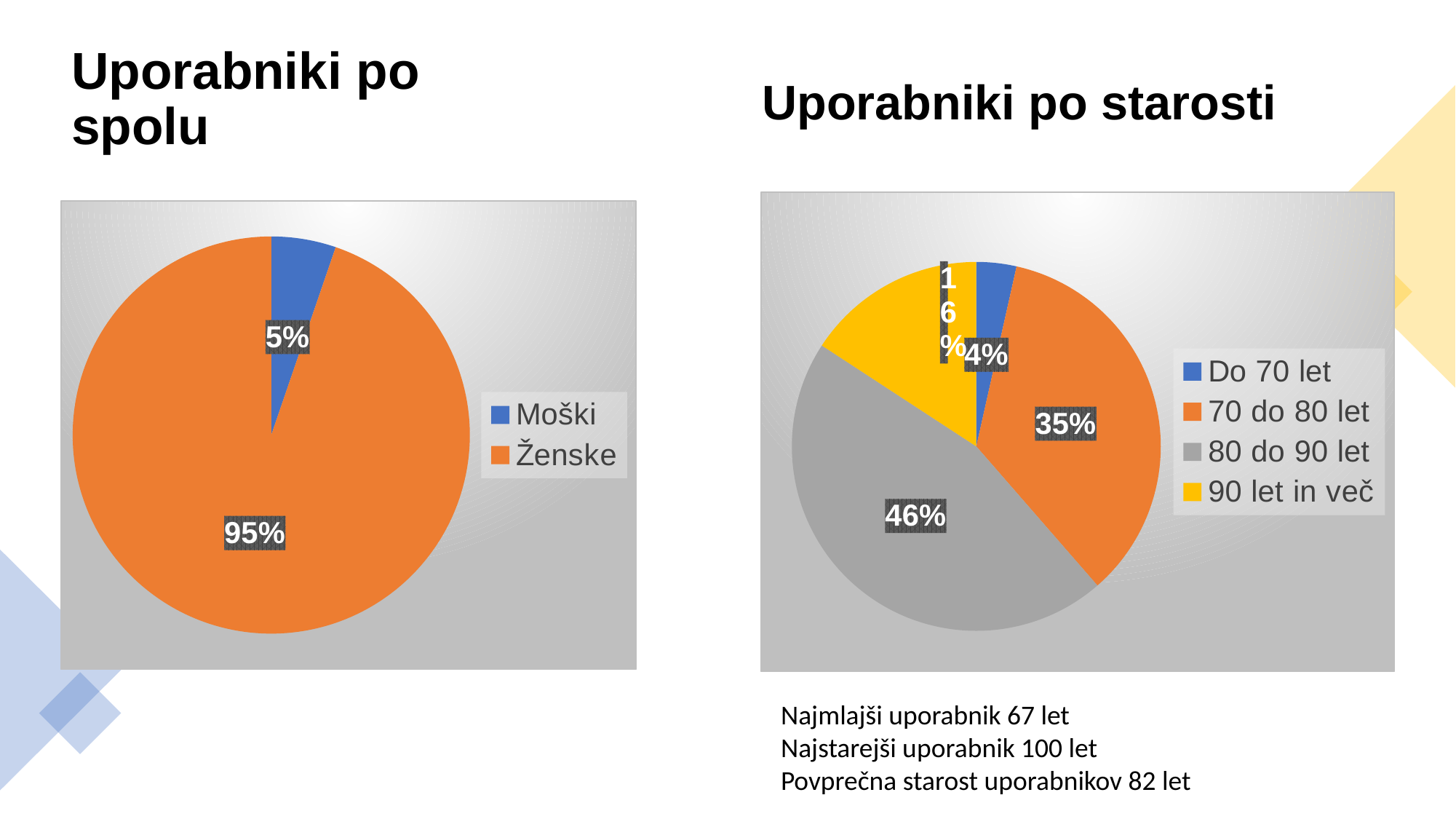

# Uporabniki po spolu
Uporabniki po starosti

### Chart

| Category |  |
|---|---|
| Do 70 let | 2.0 |
| 70 do 80 let | 20.0 |
| 80 do 90 let | 26.0 |
| 90 let in več | 9.0 |

### Chart

| Category |  |
|---|---|
| Moški | 3.0 |
| Ženske | 54.0 |

Najmlajši uporabnik 67 let
Najstarejši uporabnik 100 let
Povprečna starost uporabnikov 82 let